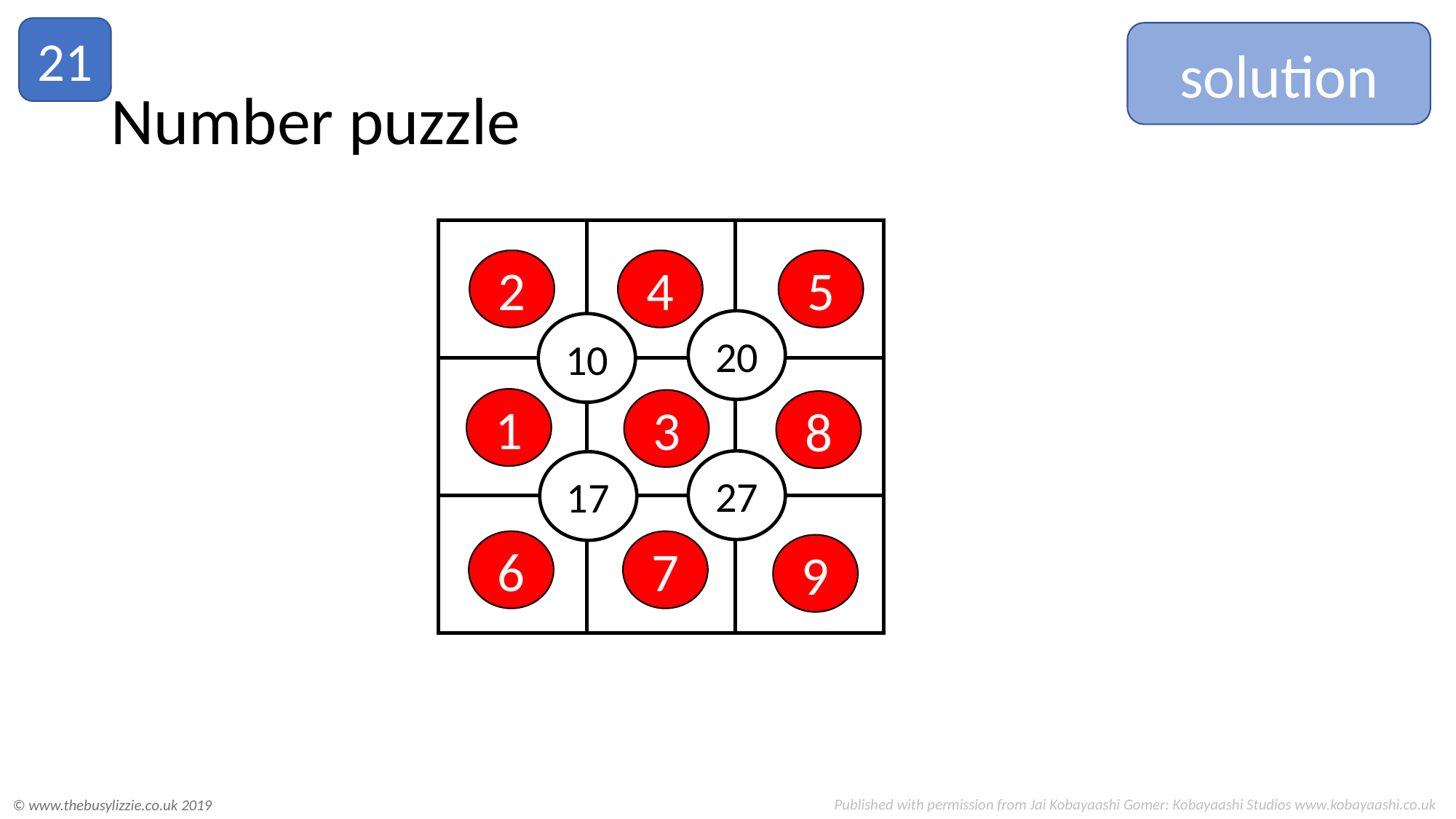

21
solution
# Number puzzle

20
10

27
17

2
4
5
1
3
8
6
7
9
Published with permission from Jai Kobayaashi Gomer: Kobayaashi Studios www.kobayaashi.co.uk
© www.thebusylizzie.co.uk 2019